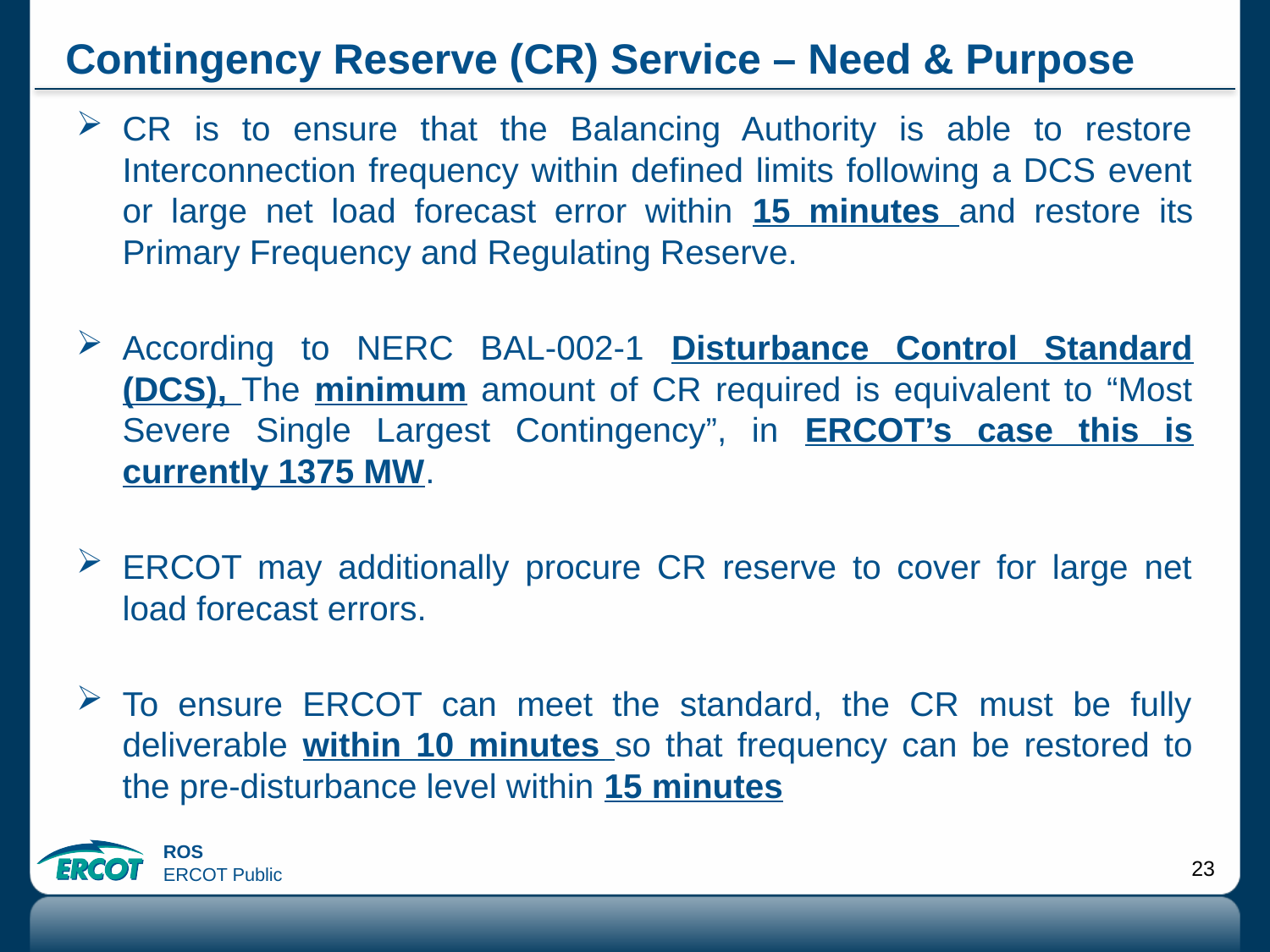

# Contingency Reserve (CR) Service – Need & Purpose
CR is to ensure that the Balancing Authority is able to restore Interconnection frequency within defined limits following a DCS event or large net load forecast error within 15 minutes and restore its Primary Frequency and Regulating Reserve.

According to NERC BAL-002-1 Disturbance Control Standard (DCS), The minimum amount of CR required is equivalent to “Most Severe Single Largest Contingency”, in ERCOT’s case this is currently 1375 MW.

ERCOT may additionally procure CR reserve to cover for large net load forecast errors.

To ensure ERCOT can meet the standard, the CR must be fully deliverable within 10 minutes so that frequency can be restored to the pre-disturbance level within 15 minutes